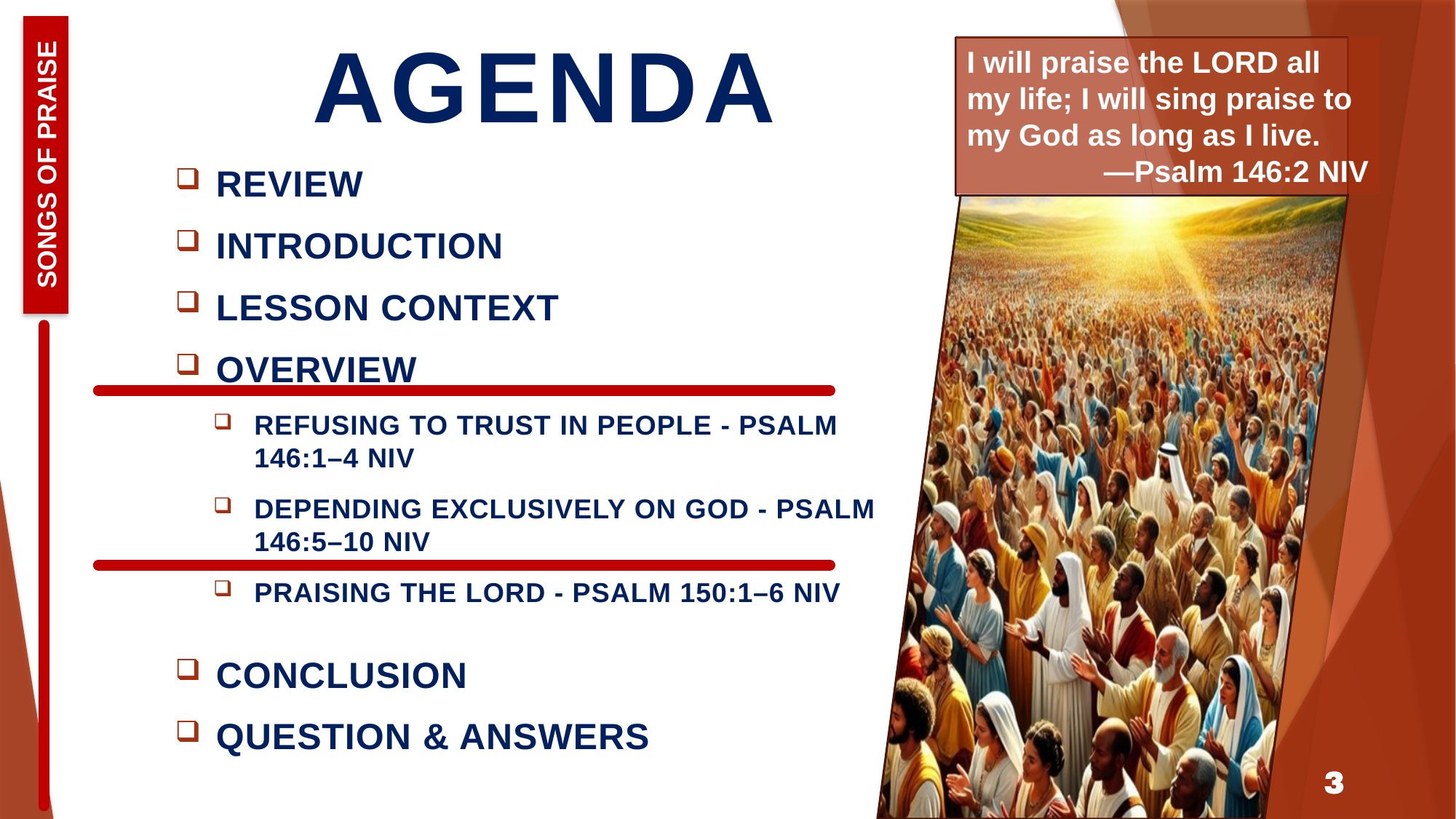

Agenda
Review
Introduction
Lesson Context
Overview
Refusing to Trust in People - Psalm 146:1–4 NIV
Depending Exclusively on God - Psalm 146:5–10 NIV
Praising the Lord - Psalm 150:1–6 NIV

Conclusion
Question & Answers
I will praise the LORD all my life; I will sing praise to my God as long as I live.
—Psalm 146:2 NIV

Songs of Praise

3